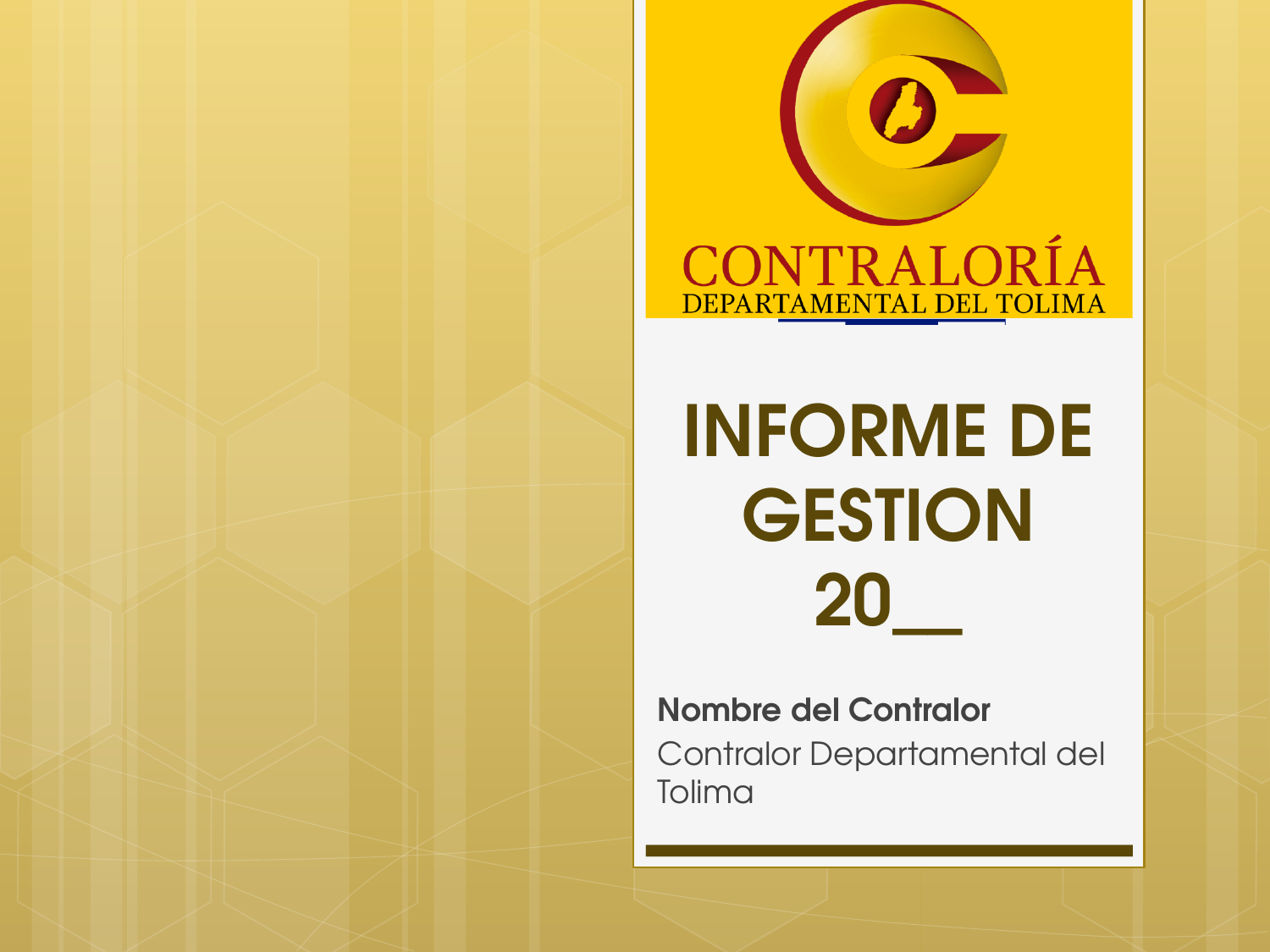

# INFORME DE GESTION 20__
Nombre del Contralor
Contralor Departamental del Tolima